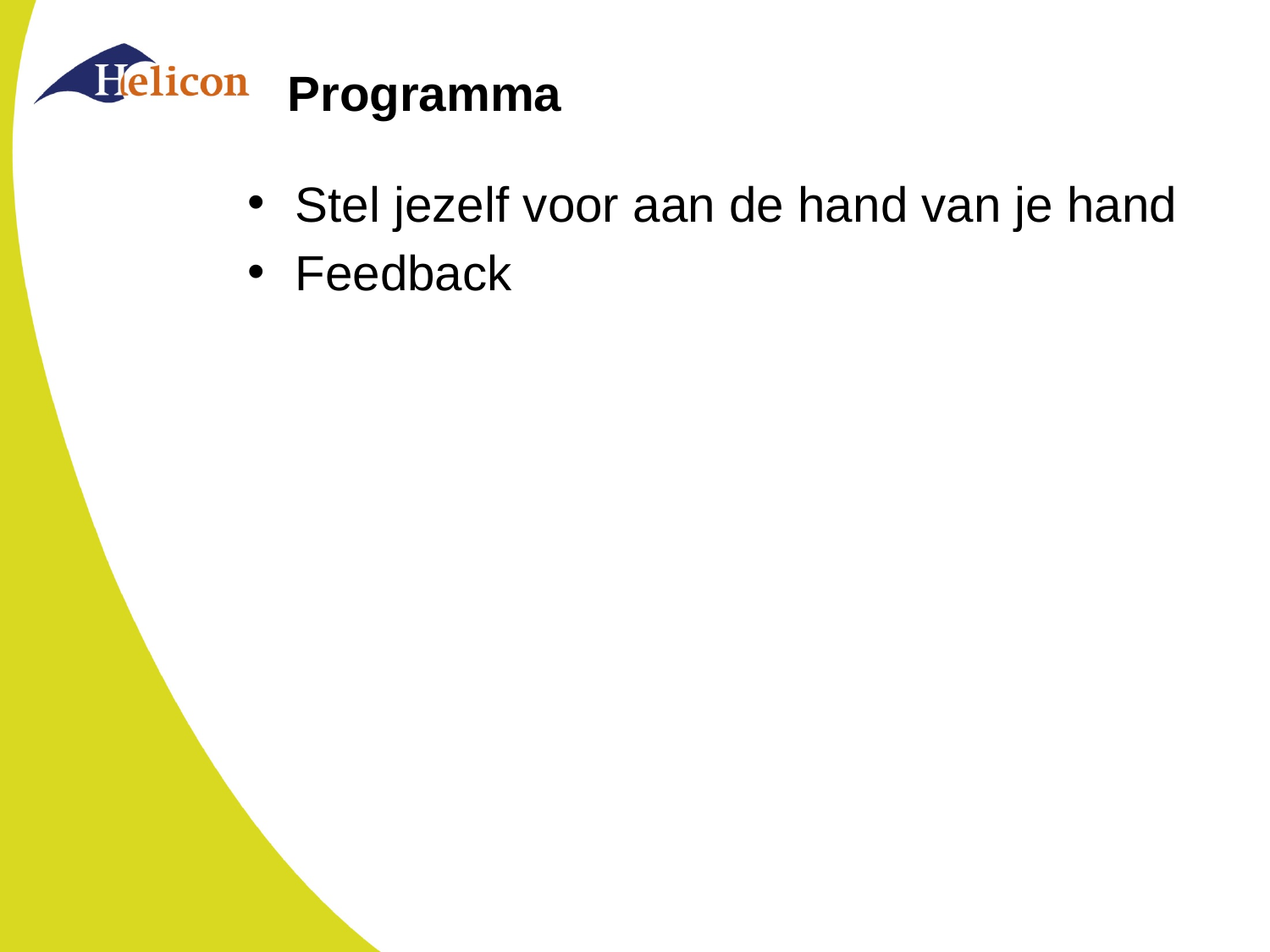

# Programma
Stel jezelf voor aan de hand van je hand
Feedback